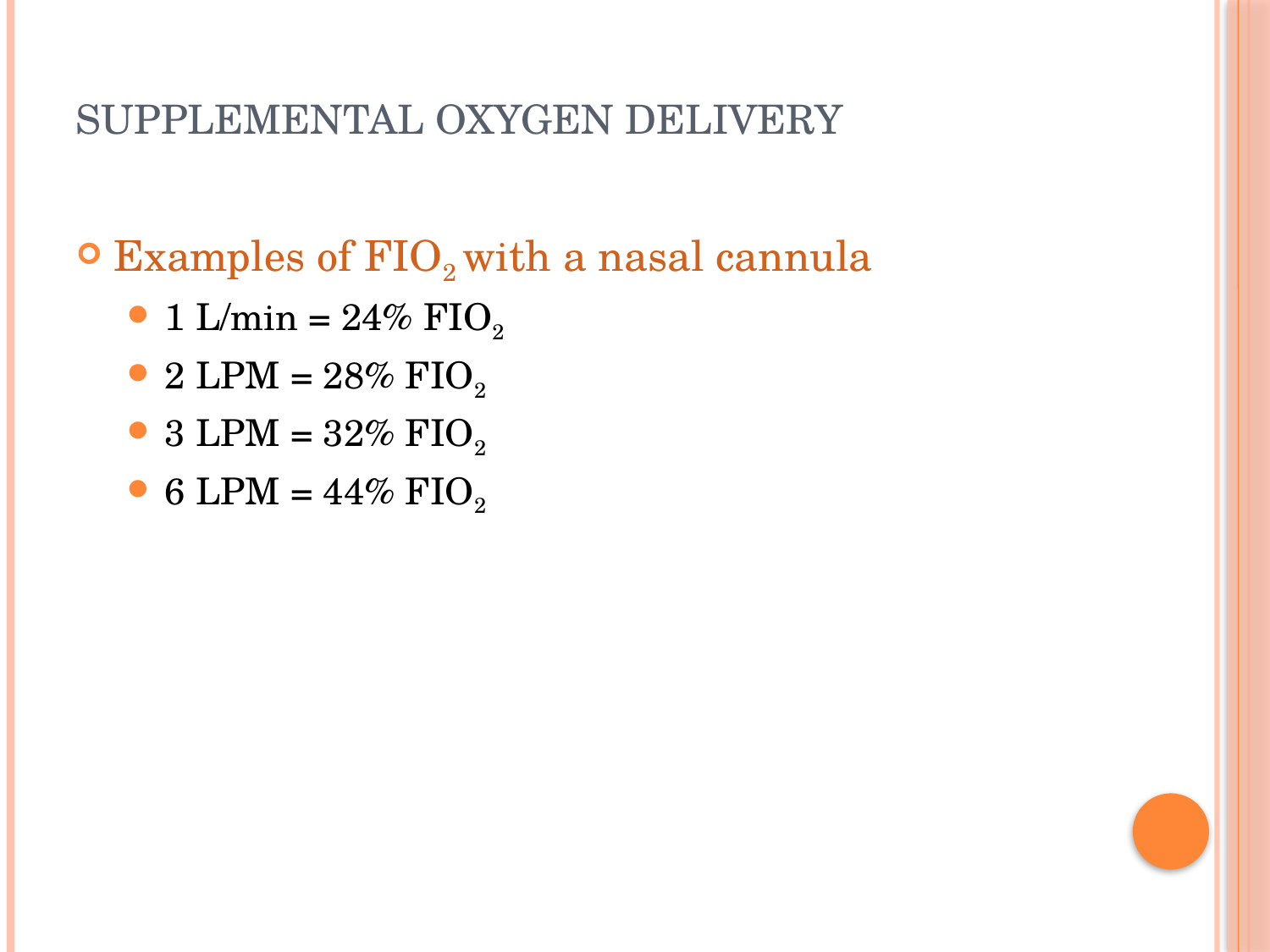

# Supplemental Oxygen Delivery
Examples of FIO2 with a nasal cannula
1 L/min = 24% FIO2
2 LPM = 28% FIO2
3 LPM = 32% FIO2
6 LPM = 44% FIO2